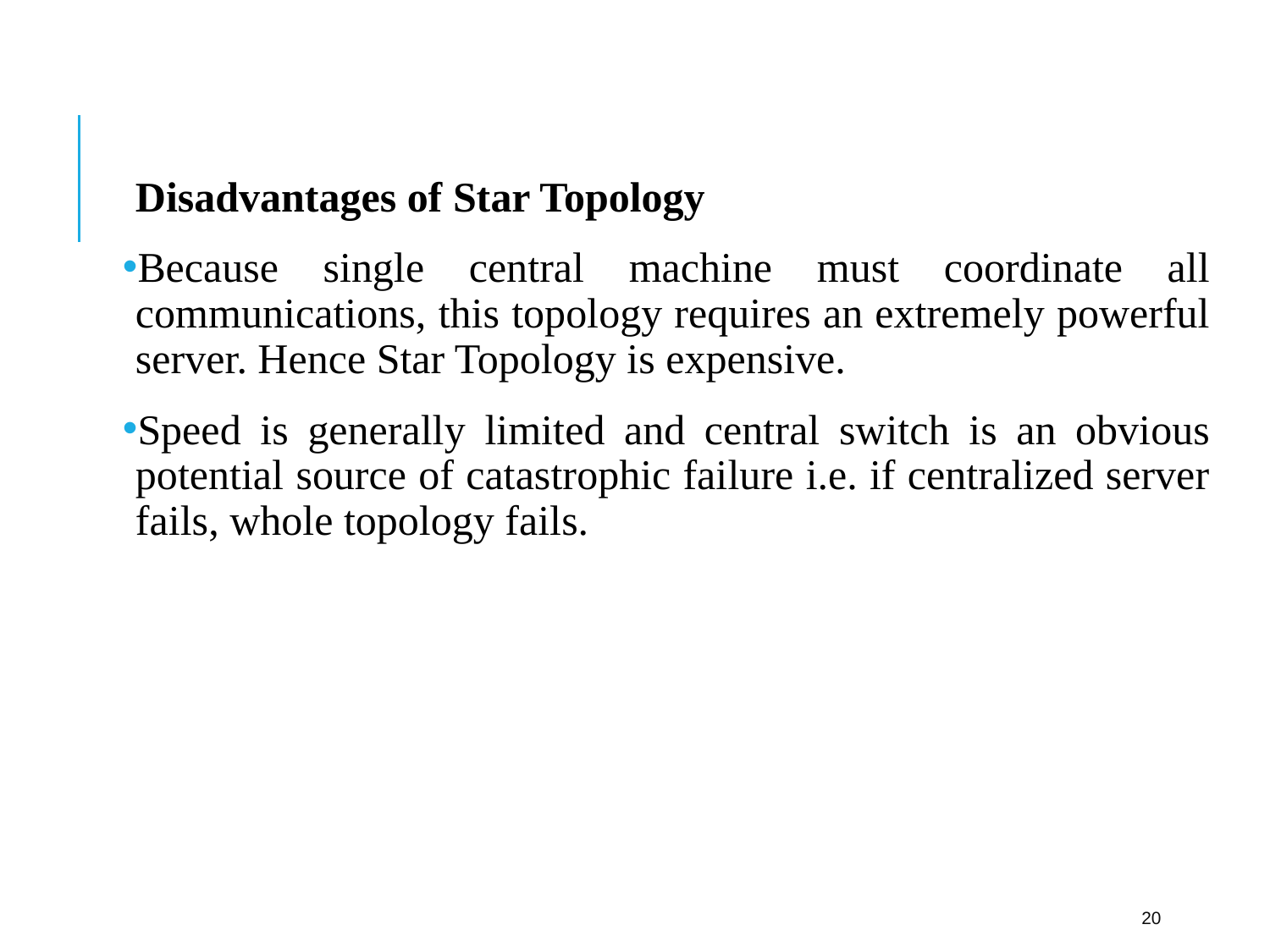

Disadvantages of Star Topology
Because single central machine must coordinate all communications, this topology requires an extremely powerful server. Hence Star Topology is expensive.
Speed is generally limited and central switch is an obvious potential source of catastrophic failure i.e. if centralized server fails, whole topology fails.

20